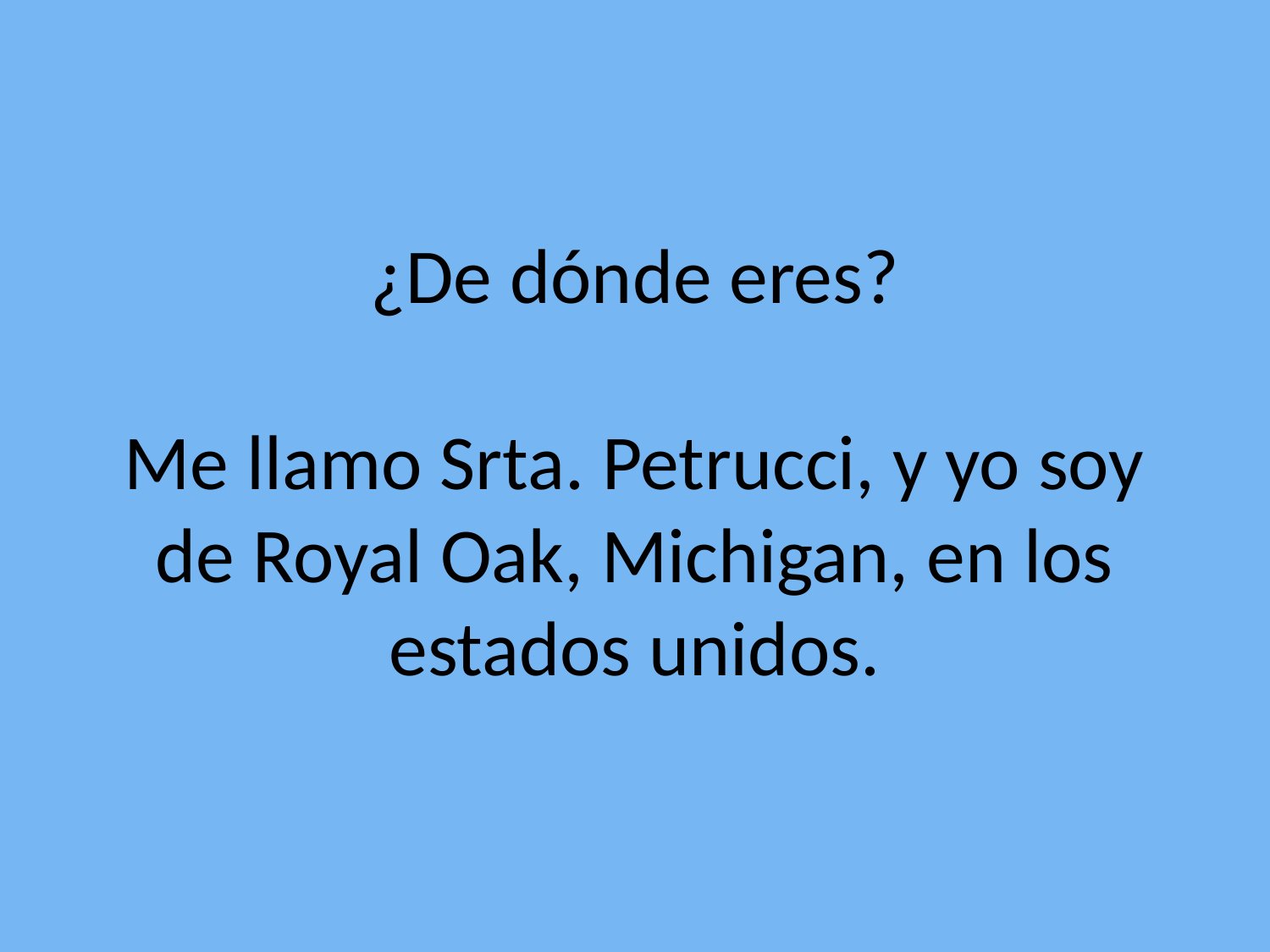

# ¿De dónde eres? Me llamo Srta. Petrucci, y yo soy de Royal Oak, Michigan, en los estados unidos.